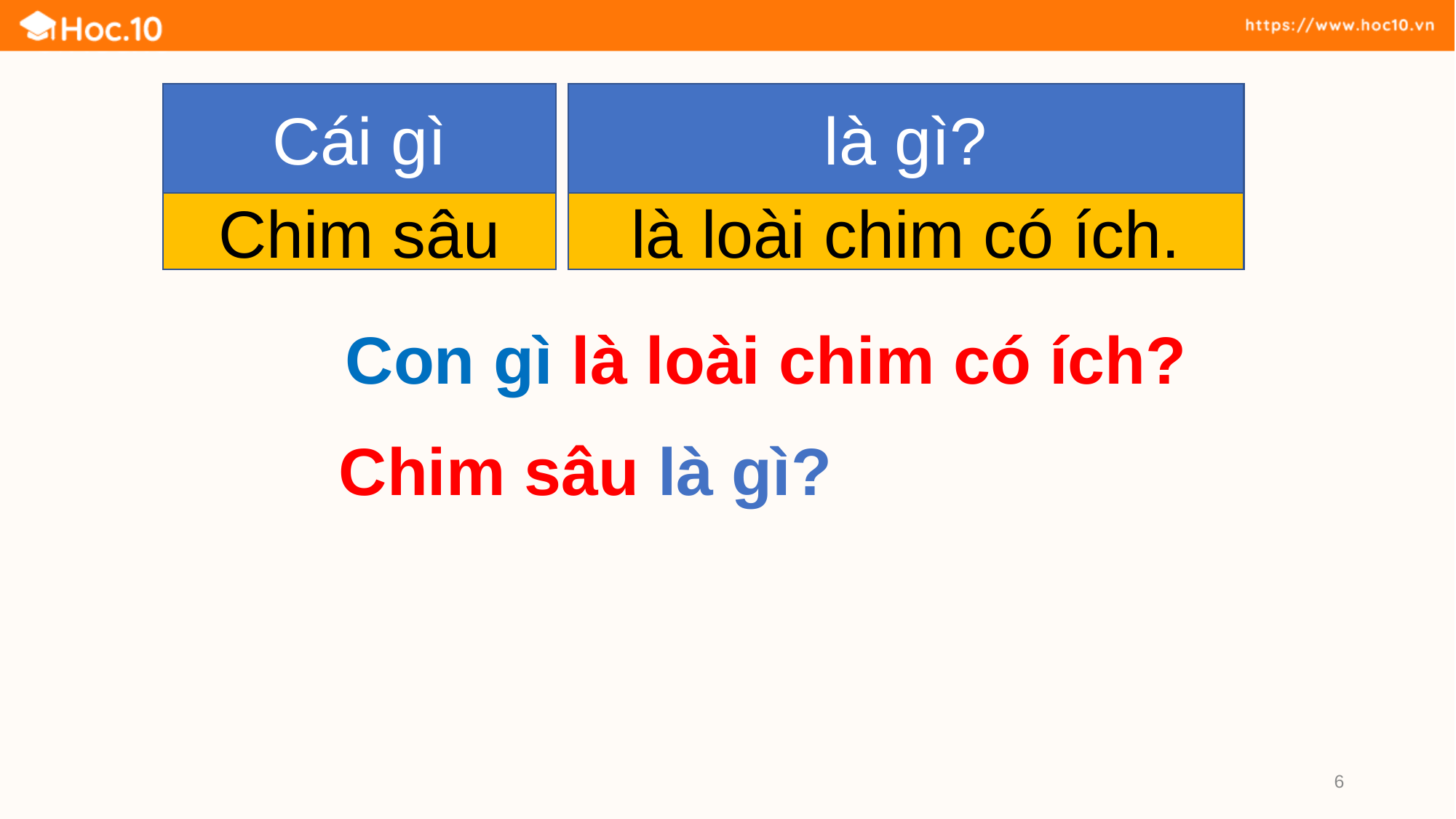

Cái gì
là gì?
là loài chim có ích.
Chim sâu
Con gì là loài chim có ích?
Chim sâu là gì?
6